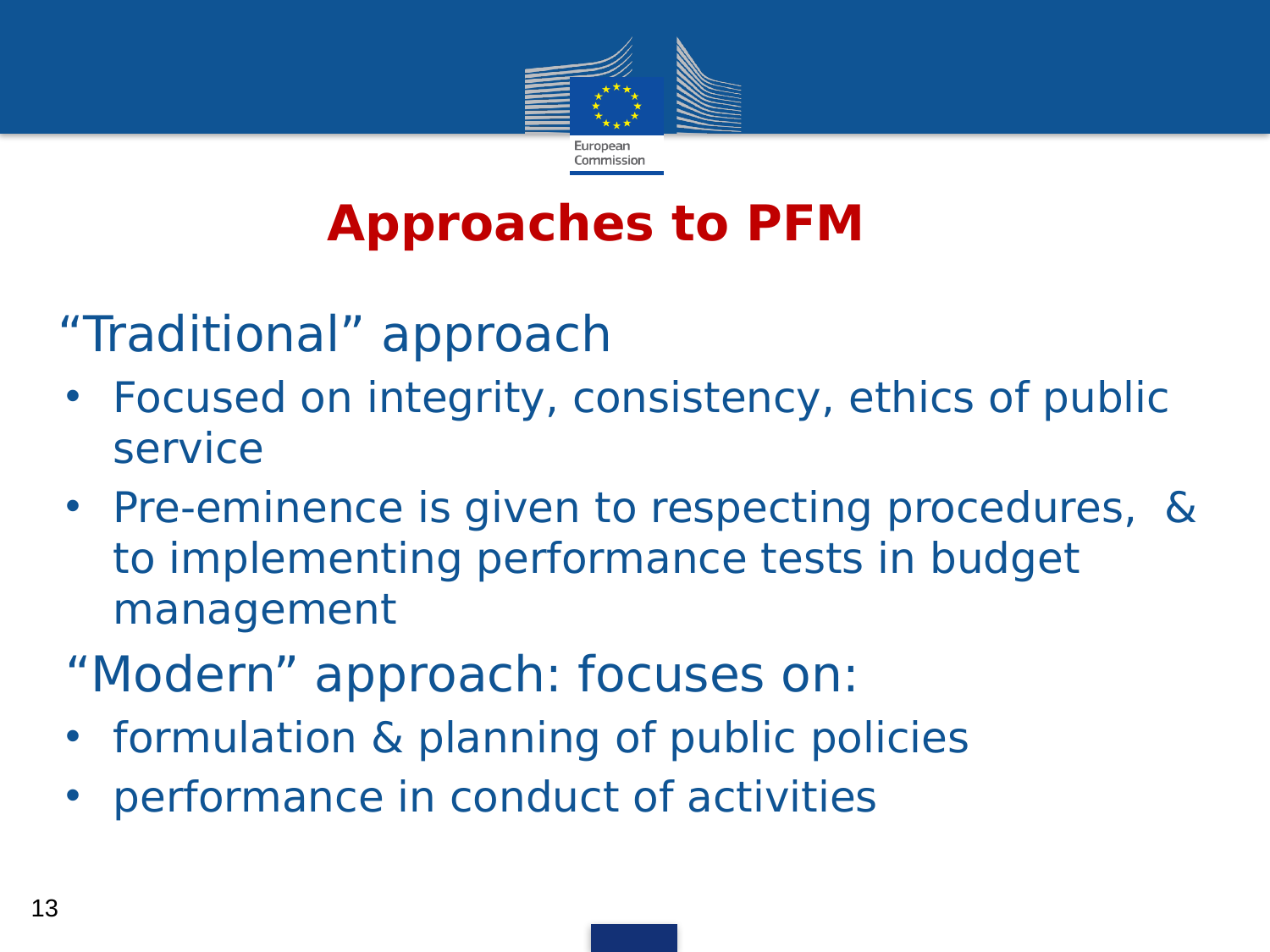

# Approaches to PFM
“Traditional” approach
Focused on integrity, consistency, ethics of public service
Pre-eminence is given to respecting procedures,  & to implementing performance tests in budget management
“Modern” approach: focuses on:
formulation & planning of public policies
performance in conduct of activities
13